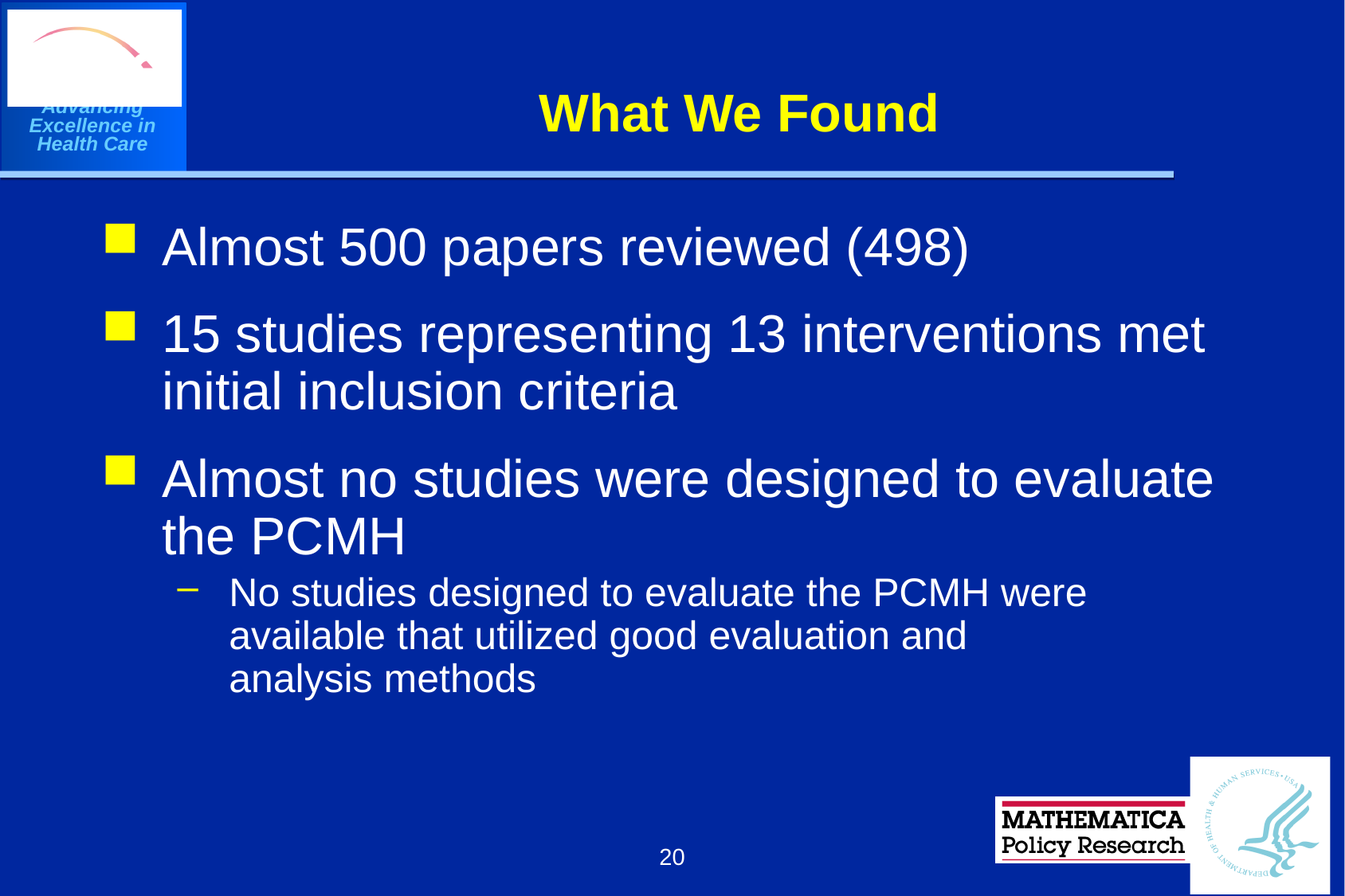

# What We Found
Almost 500 papers reviewed (498)
15 studies representing 13 interventions met initial inclusion criteria
Almost no studies were designed to evaluate the PCMH
No studies designed to evaluate the PCMH were available that utilized good evaluation and
analysis methods
20